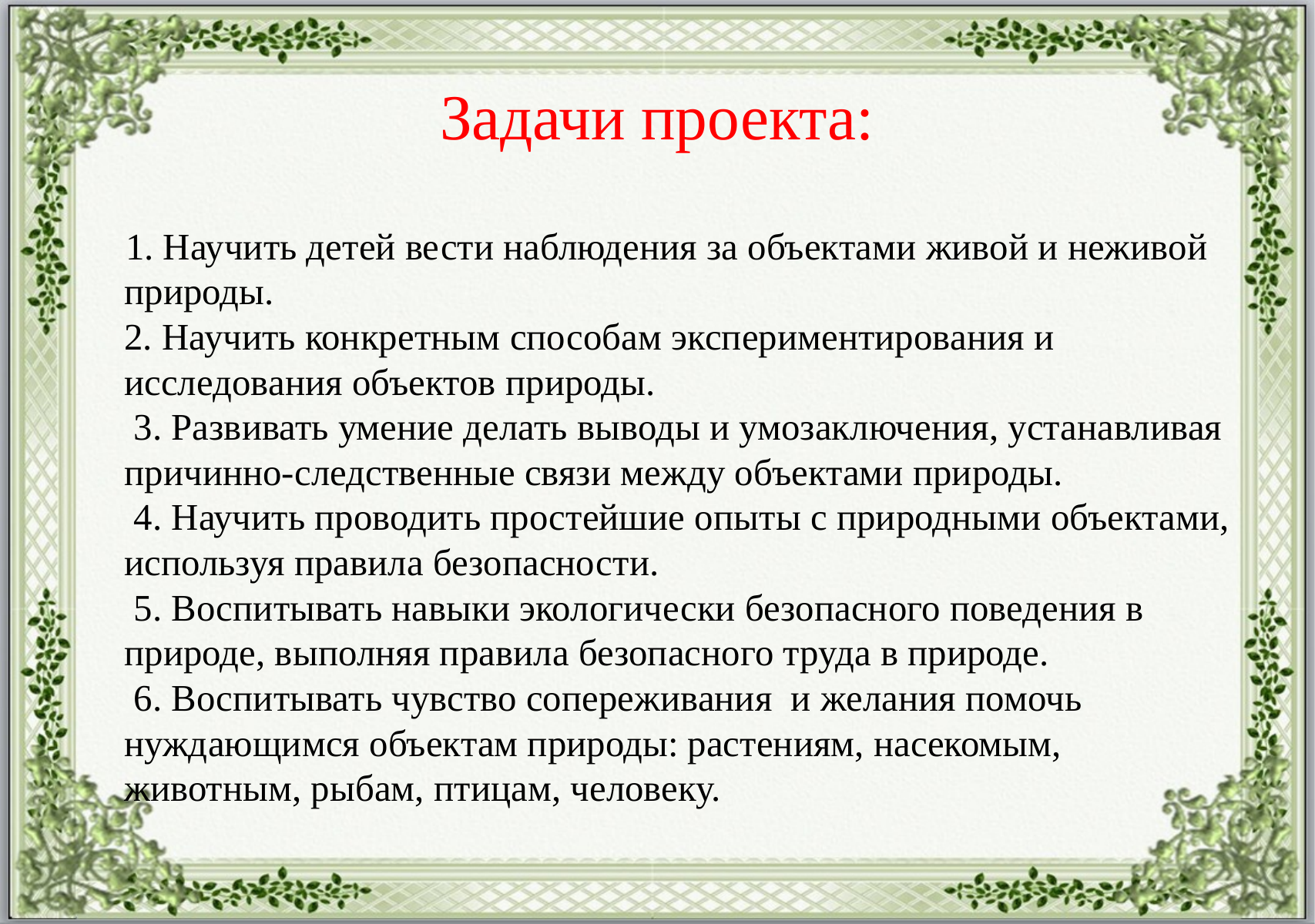

# Задачи проекта:
     1. Научить детей вести наблюдения за объектами живой и неживой природы.
2. Научить конкретным способам экспериментирования и исследования объектов природы.
 3. Развивать умение делать выводы и умозаключения, устанавливая причинно-следственные связи между объектами природы.
 4. Научить проводить простейшие опыты с природными объектами, используя правила безопасности.
 5. Воспитывать навыки экологически безопасного поведения в природе, выполняя правила безопасного труда в природе.
 6. Воспитывать чувство сопереживания  и желания помочь нуждающимся объектам природы: растениям, насекомым, животным, рыбам, птицам, человеку.